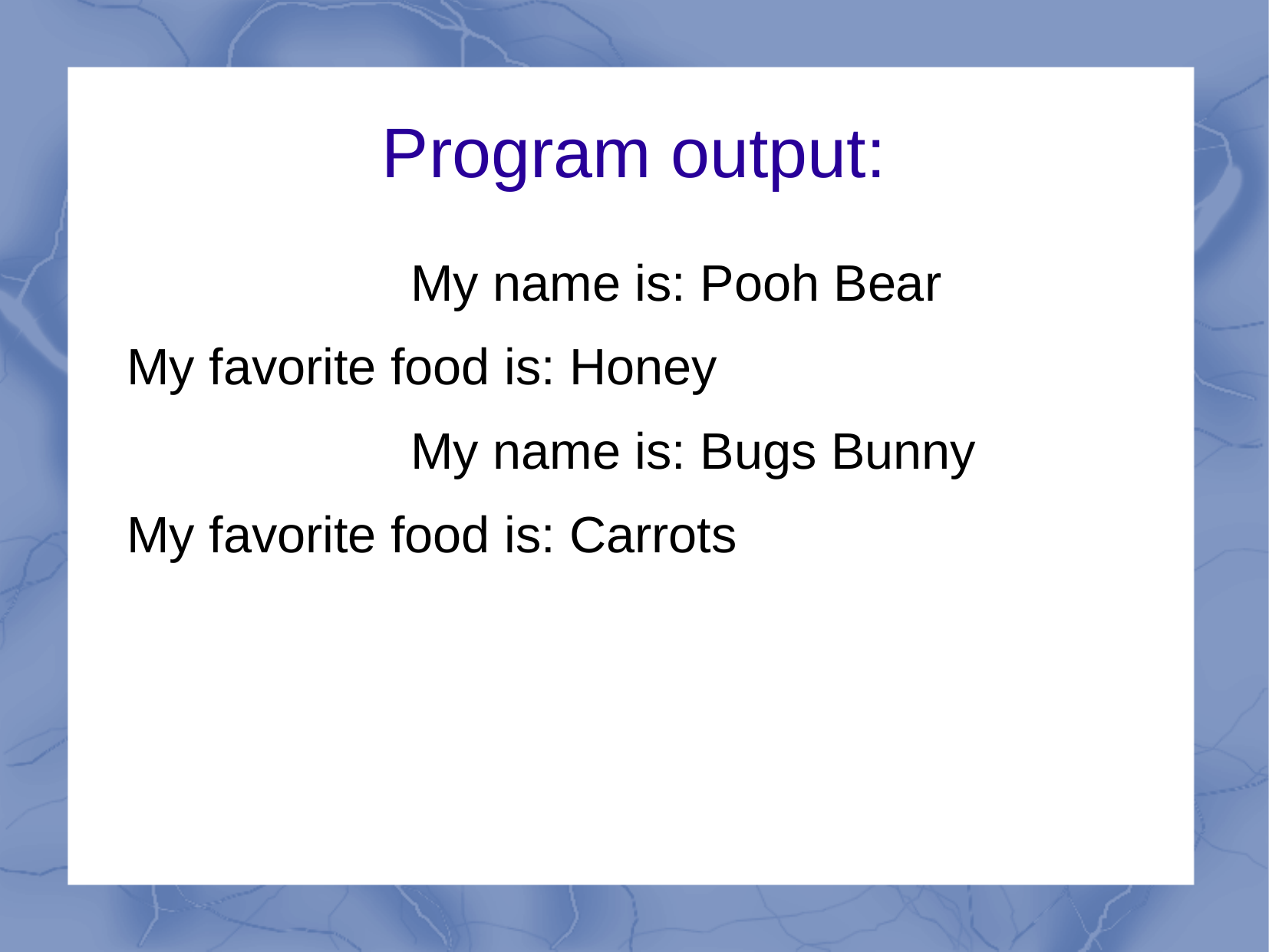

Program output:
                    My name is: Pooh Bear
My favorite food is: Honey
                    My name is: Bugs Bunny
My favorite food is: Carrots